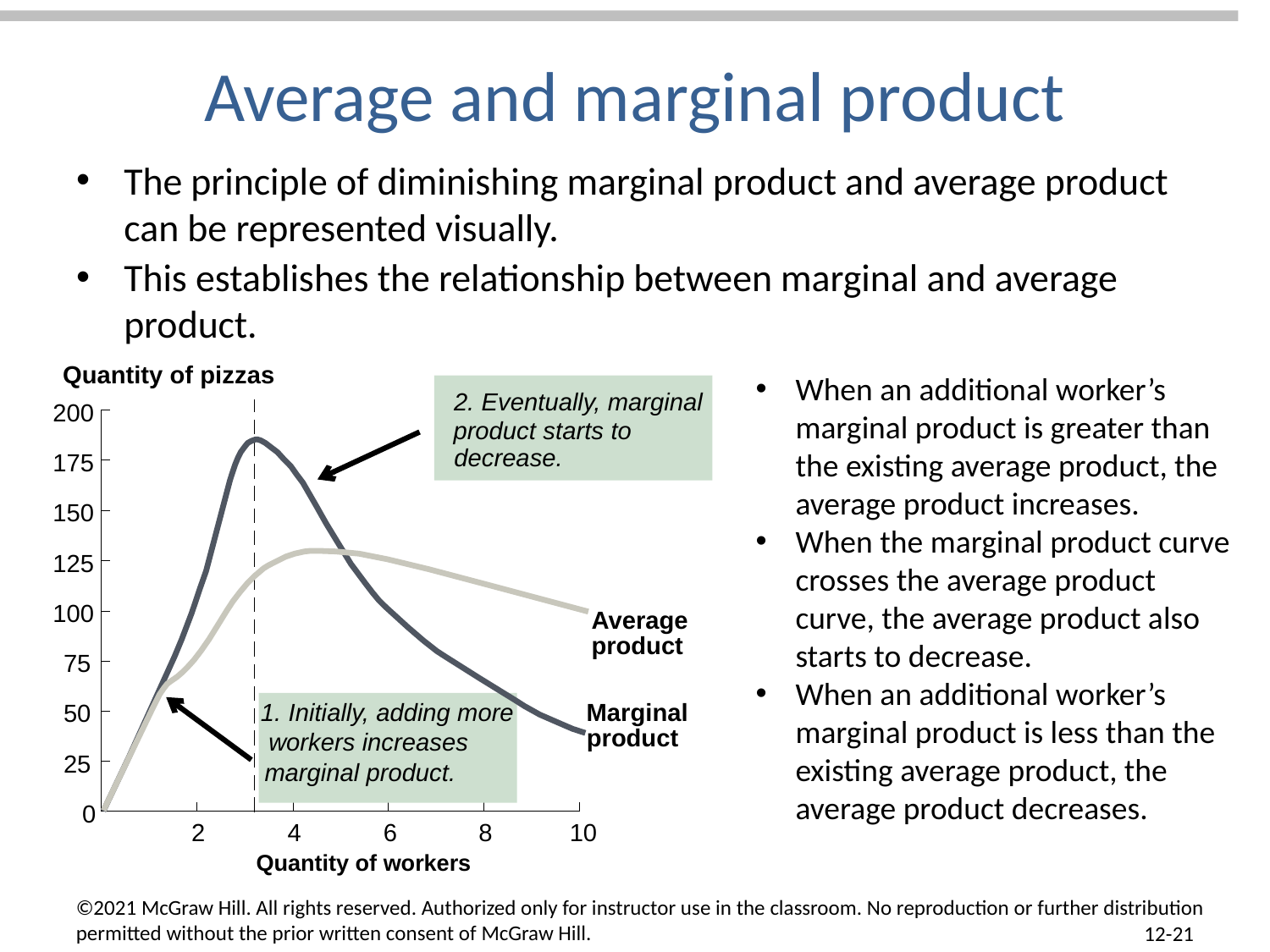

# Average and marginal product
The principle of diminishing marginal product and average product can be represented visually.
This establishes the relationship between marginal and average product.

Quantity of pizzas
When an additional worker’s marginal product is greater than the existing average product, the average product increases.
When the marginal product curve crosses the average product curve, the average product also starts to decrease.
When an additional worker’s marginal product is less than the existing average product, the average product decreases.

2. Eventually, marginal
product starts to
decrease.
200

175

150

125

100

75

50

25

0

2
4
6
8
10

Average
product

1. Initially, adding more
workers increases
marginal product.
Marginal
product
Quantity of workers